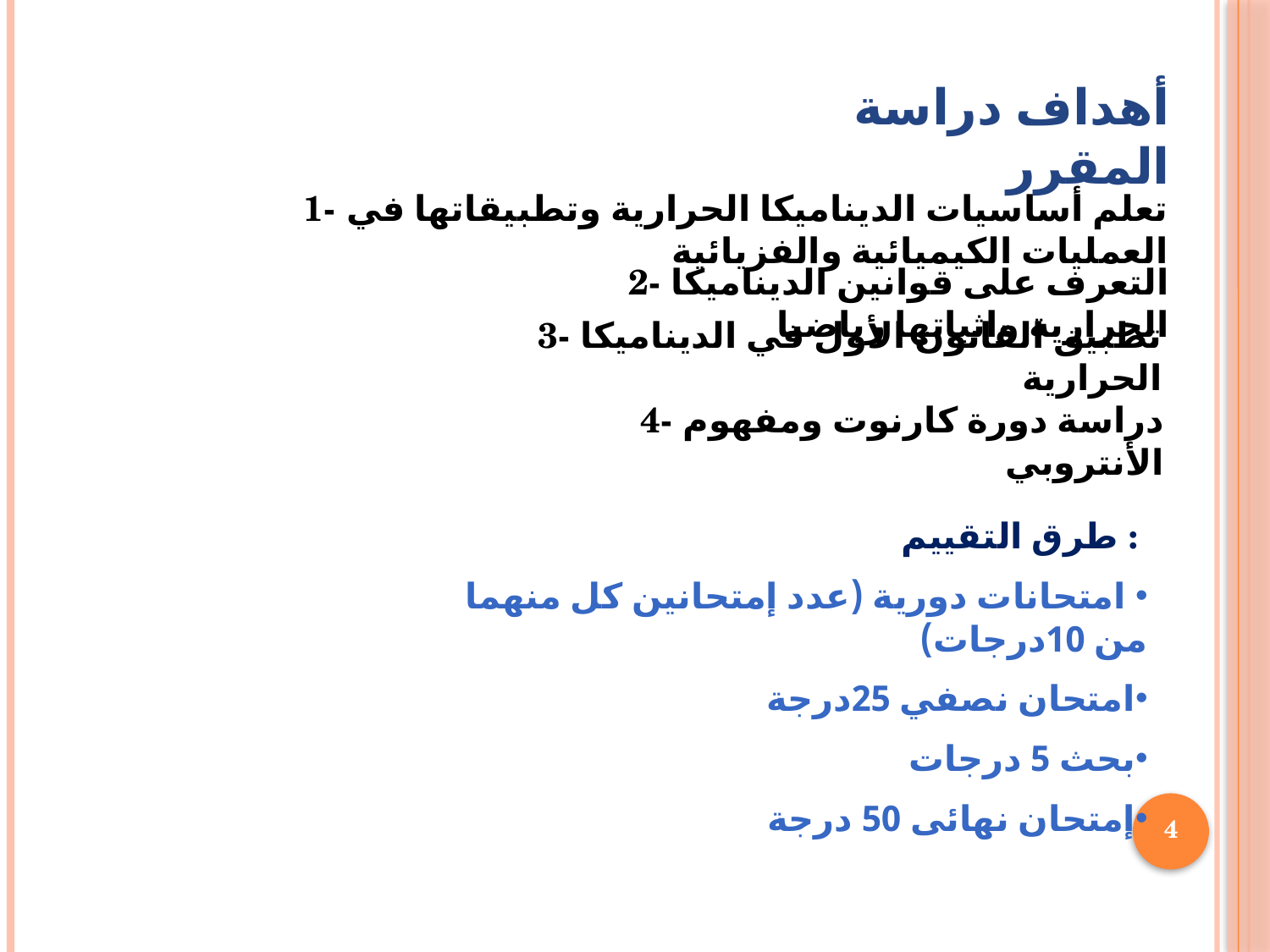

أهداف دراسة المقرر
1- تعلم أساسيات الديناميكا الحرارية وتطبيقاتها في العمليات الكيميائية والفزيائية
2- التعرف على قوانين الديناميكا الحرارية واثباتها رياضيا
3- تطبيق القانون الأول في الديناميكا الحرارية
4- دراسة دورة كارنوت ومفهوم الأنتروبي
طرق التقييم :
 امتحانات دورية (عدد إمتحانين كل منهما من 10درجات)
امتحان نصفي 25درجة
بحث 5 درجات
إمتحان نهائى 50 درجة
4